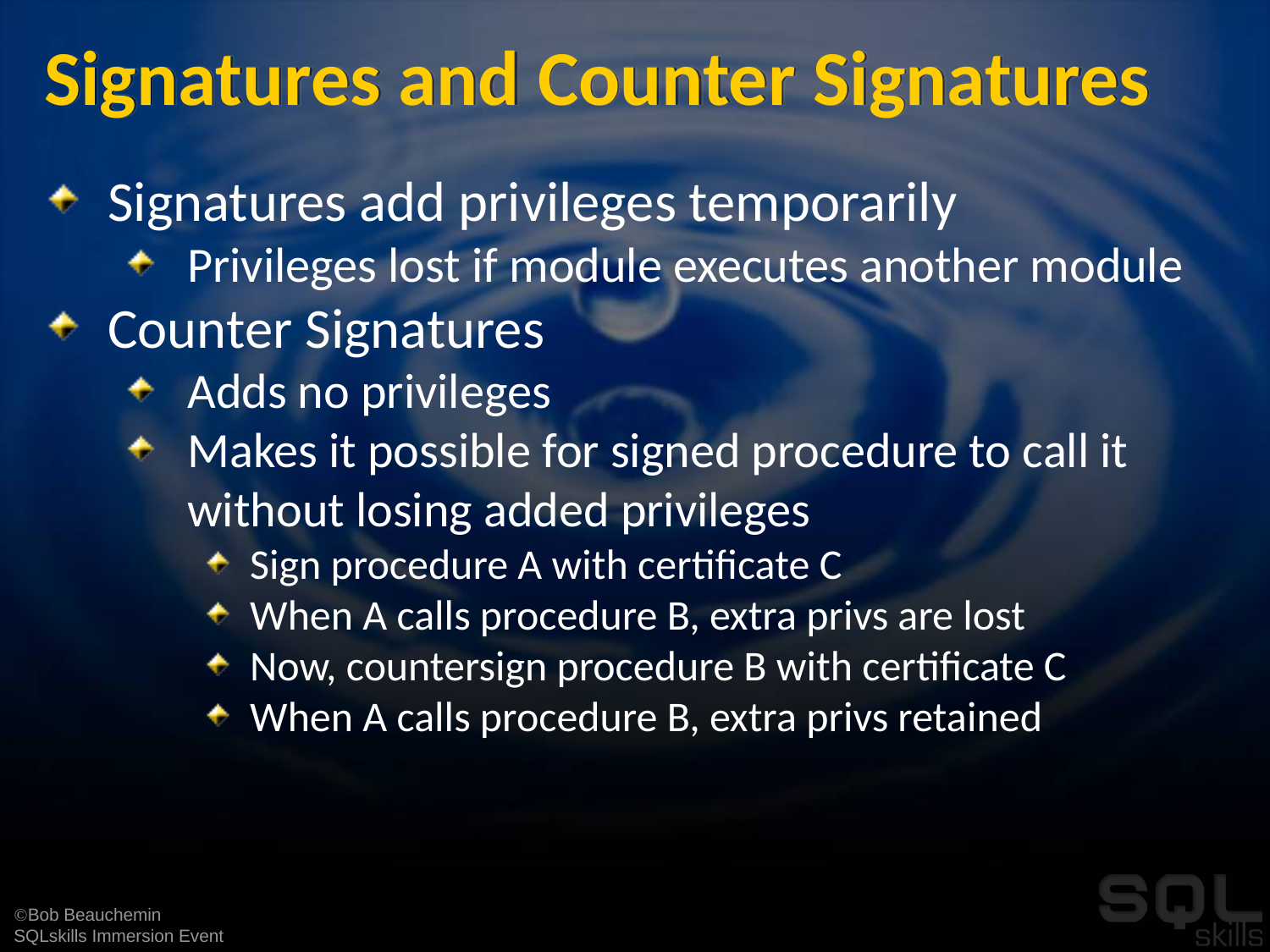

# Signatures and Counter Signatures
Signatures add privileges temporarily
Privileges lost if module executes another module
Counter Signatures
Adds no privileges
Makes it possible for signed procedure to call it without losing added privileges
Sign procedure A with certificate C
When A calls procedure B, extra privs are lost
Now, countersign procedure B with certificate C
When A calls procedure B, extra privs retained